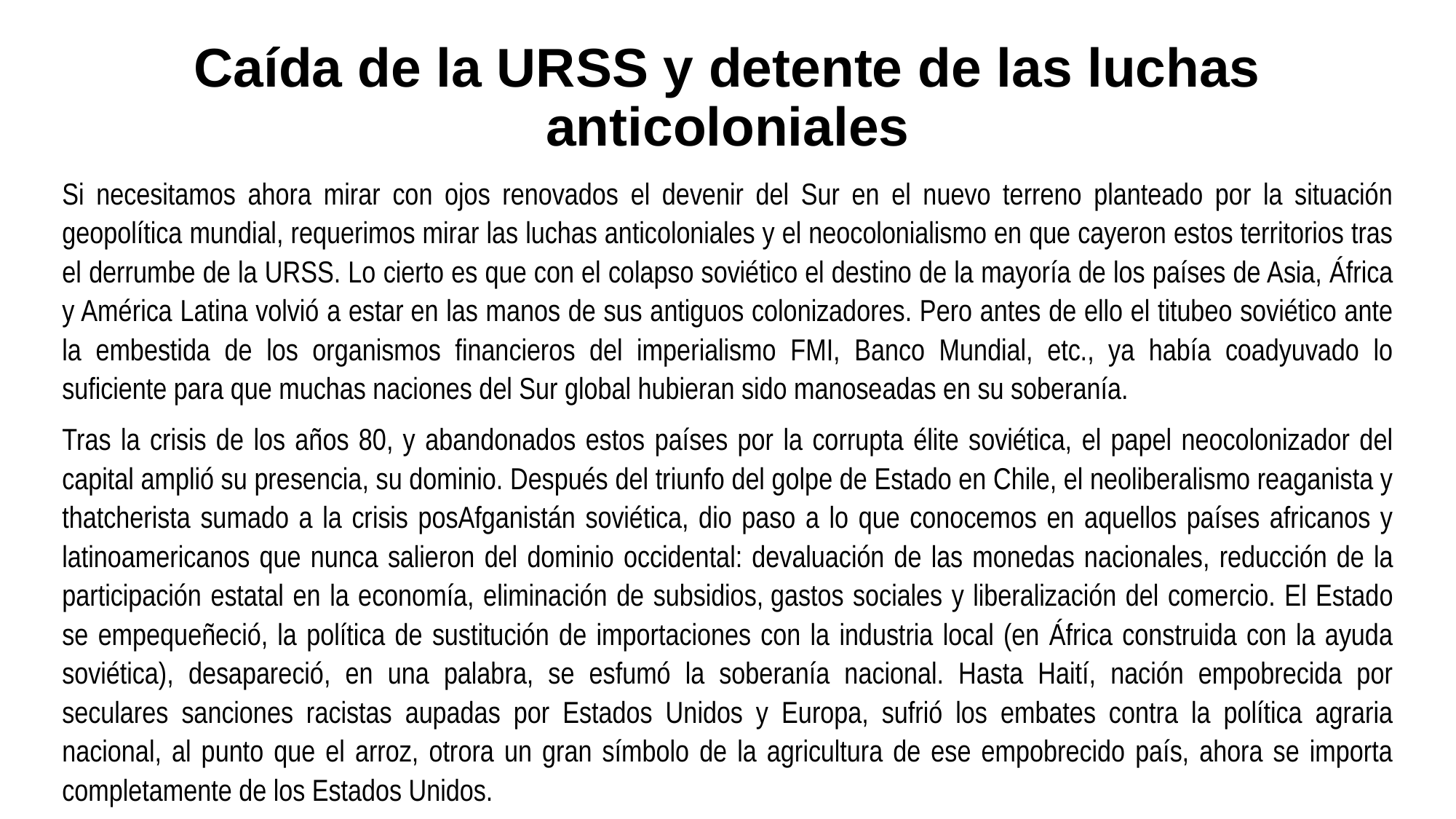

# Caída de la URSS y detente de las luchas anticoloniales
Si necesitamos ahora mirar con ojos renovados el devenir del Sur en el nuevo terreno planteado por la situación geopolítica mundial, requerimos mirar las luchas anticoloniales y el neocolonialismo en que cayeron estos territorios tras el derrumbe de la URSS. Lo cierto es que con el colapso soviético el destino de la mayoría de los países de Asia, África y América Latina volvió a estar en las manos de sus antiguos colonizadores. Pero antes de ello el titubeo soviético ante la embestida de los organismos financieros del imperialismo FMI, Banco Mundial, etc., ya había coadyuvado lo suficiente para que muchas naciones del Sur global hubieran sido manoseadas en su soberanía.
Tras la crisis de los años 80, y abandonados estos países por la corrupta élite soviética, el papel neocolonizador del capital amplió su presencia, su dominio. Después del triunfo del golpe de Estado en Chile, el neoliberalismo reaganista y thatcherista sumado a la crisis posAfganistán soviética, dio paso a lo que conocemos en aquellos países africanos y latinoamericanos que nunca salieron del dominio occidental: devaluación de las monedas nacionales, reducción de la participación estatal en la economía, eliminación de subsidios, gastos sociales y liberalización del comercio. El Estado se empequeñeció, la política de sustitución de importaciones con la industria local (en África construida con la ayuda soviética), desapareció, en una palabra, se esfumó la soberanía nacional. Hasta Haití, nación empobrecida por seculares sanciones racistas aupadas por Estados Unidos y Europa, sufrió los embates contra la política agraria nacional, al punto que el arroz, otrora un gran símbolo de la agricultura de ese empobrecido país, ahora se importa completamente de los Estados Unidos.